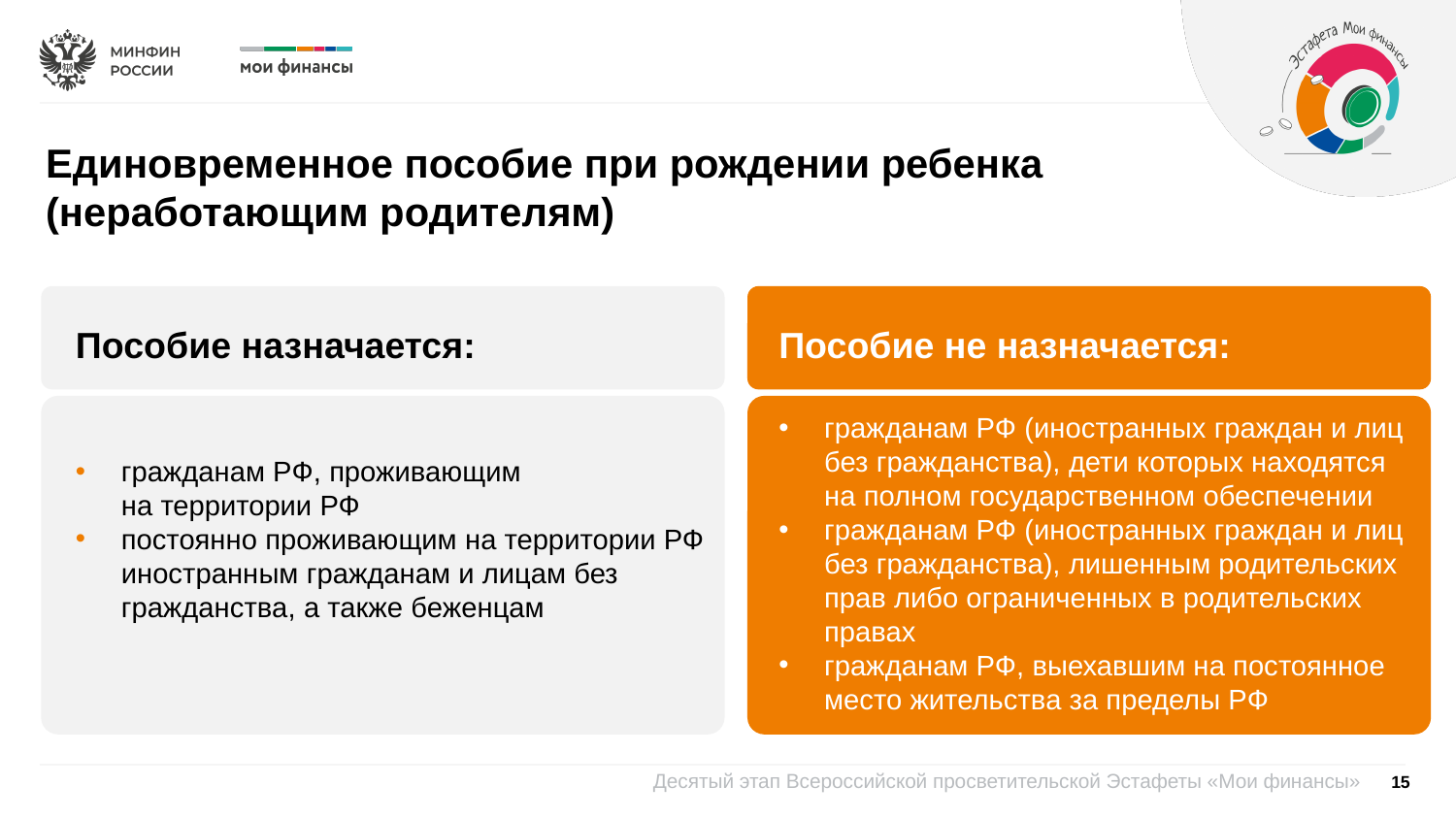

Единовременное пособие при рождении ребенка (неработающим родителям)

Пособие назначается:

гражданам РФ, проживающим
на территории РФ
постоянно проживающим на территории РФ иностранным гражданам и лицам без гражданства, а также беженцам
Пособие не назначается:

гражданам РФ (иностранных граждан и лиц без гражданства), дети которых находятся на полном государственном обеспечении
гражданам РФ (иностранных граждан и лиц без гражданства), лишенным родительских прав либо ограниченных в родительских правах
гражданам РФ, выехавшим на постоянное место жительства за пределы РФ

15